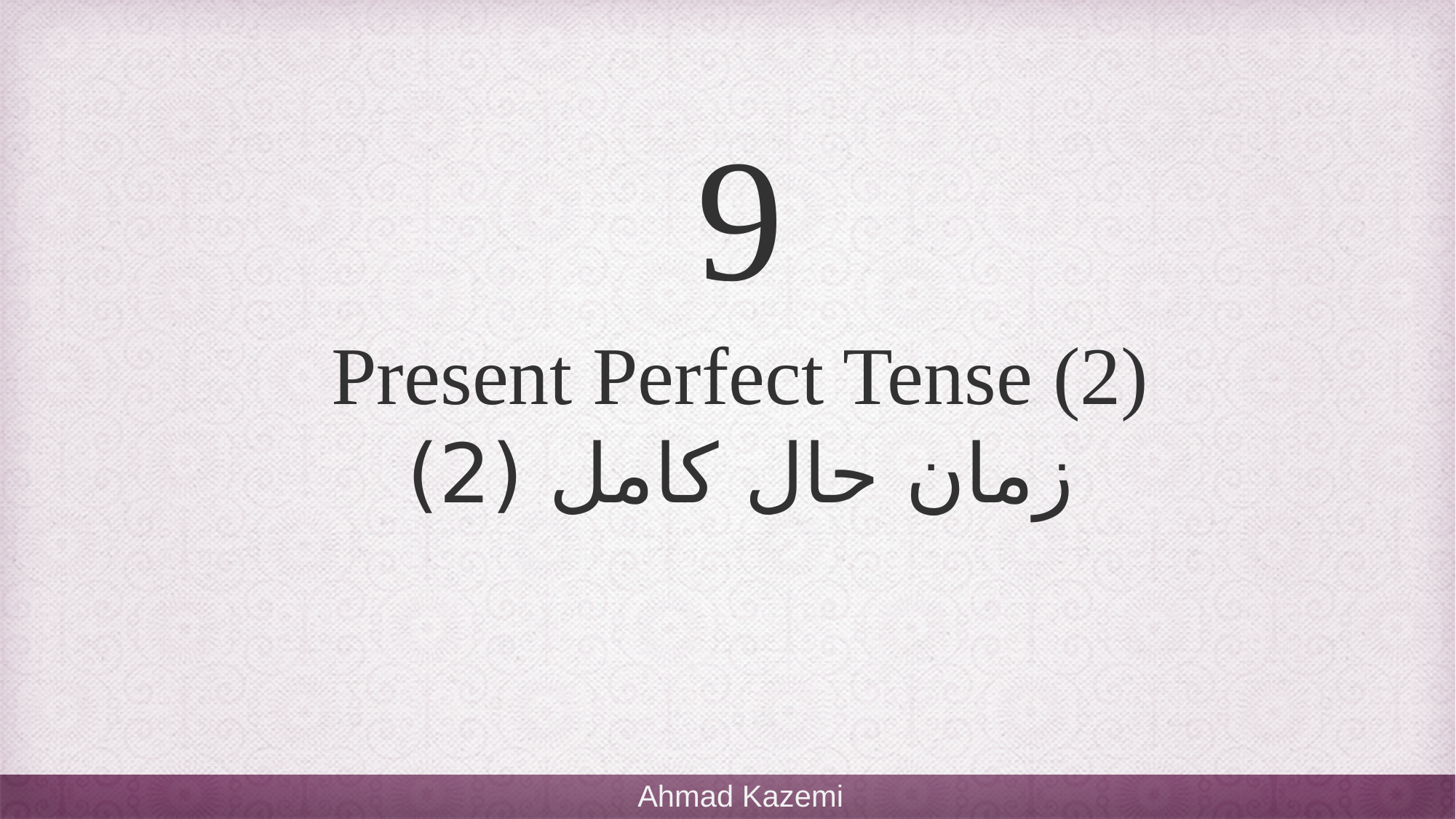

9
Present Perfect Tense (2)
زمان حال کامل (2)
Ahmad Kazemi